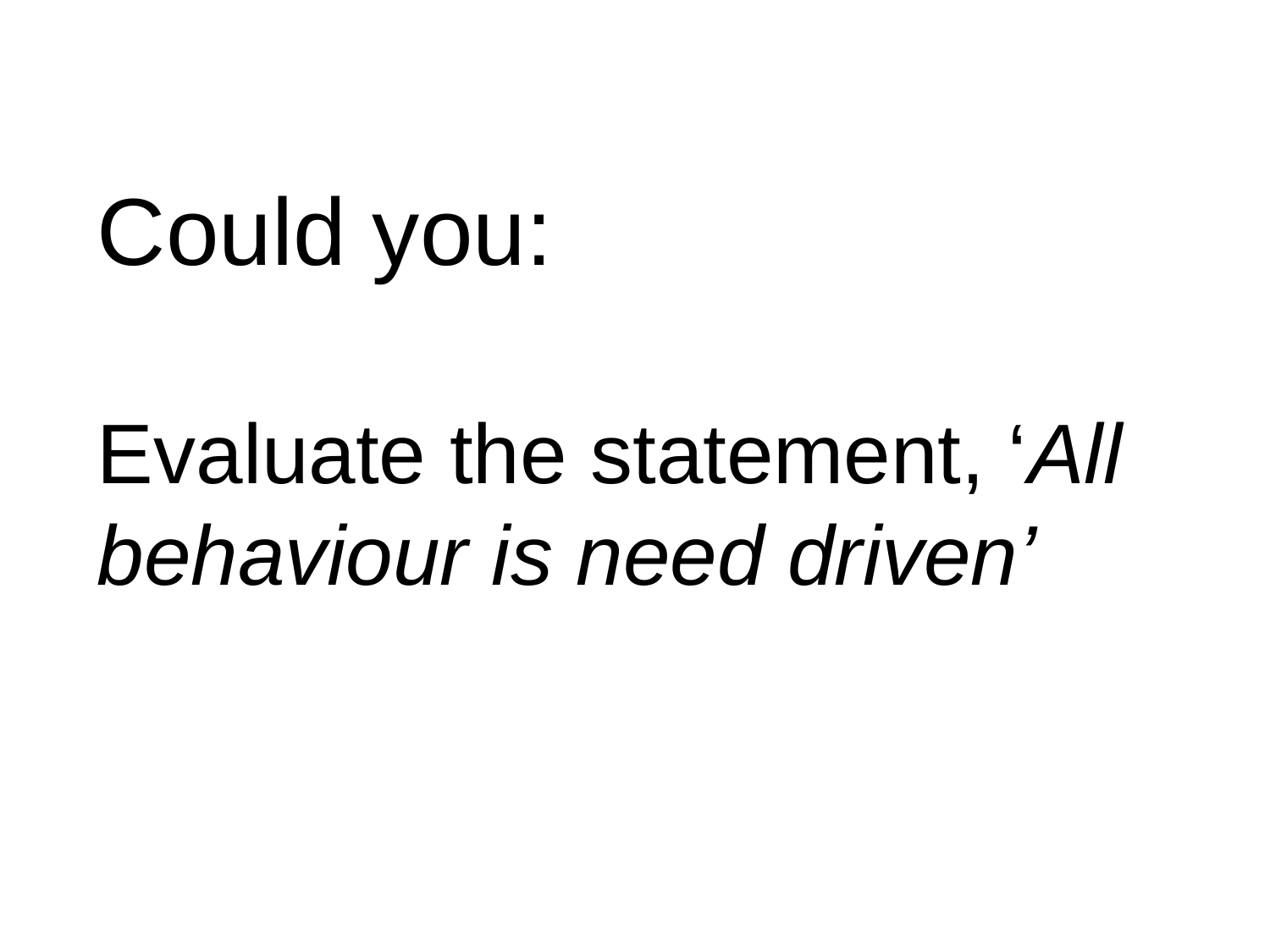

Could you:

Evaluate the statement, ‘All behaviour is need driven’